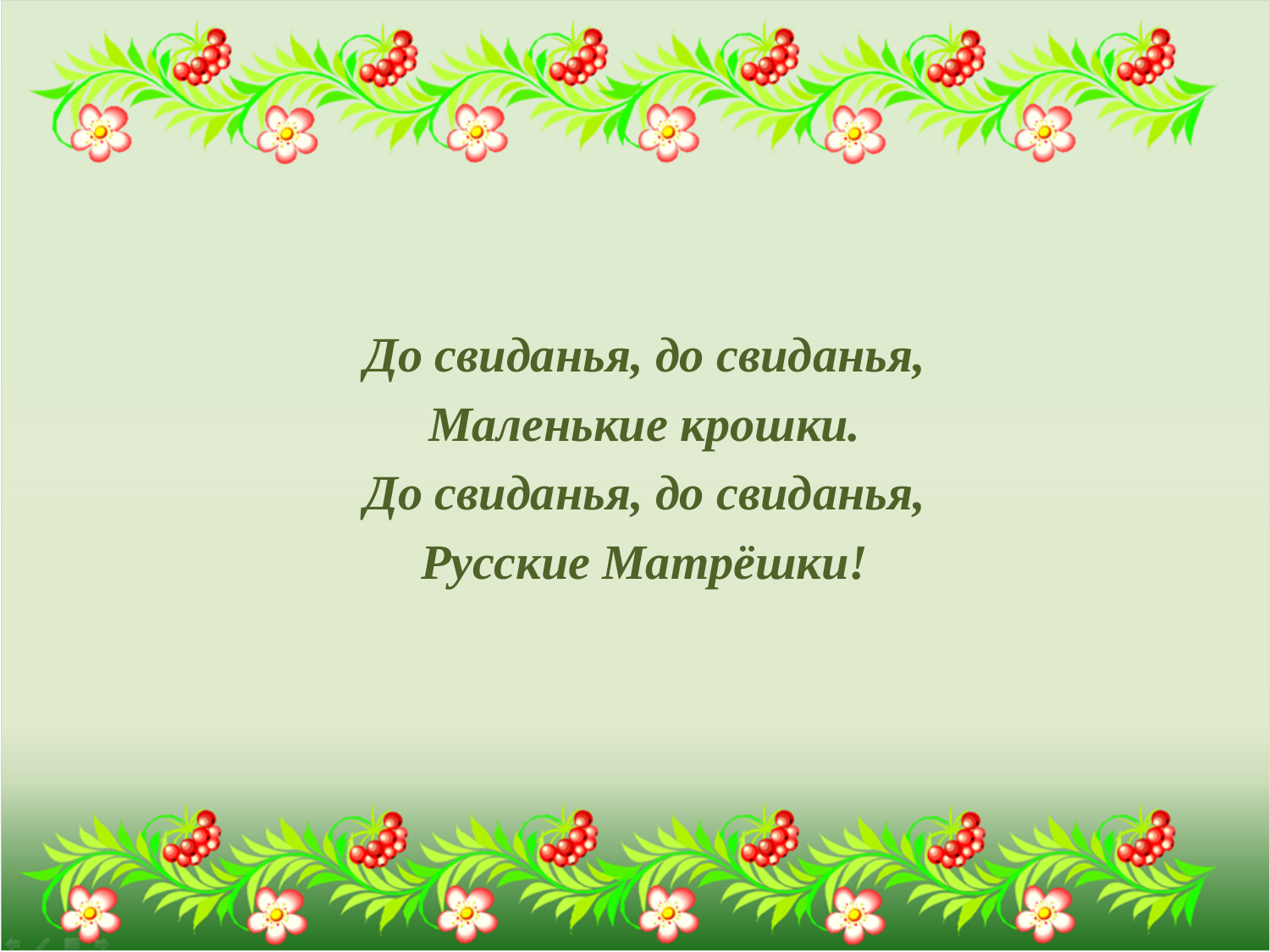

#
До свиданья, до свиданья,
Маленькие крошки.
До свиданья, до свиданья,
Русские Матрёшки!